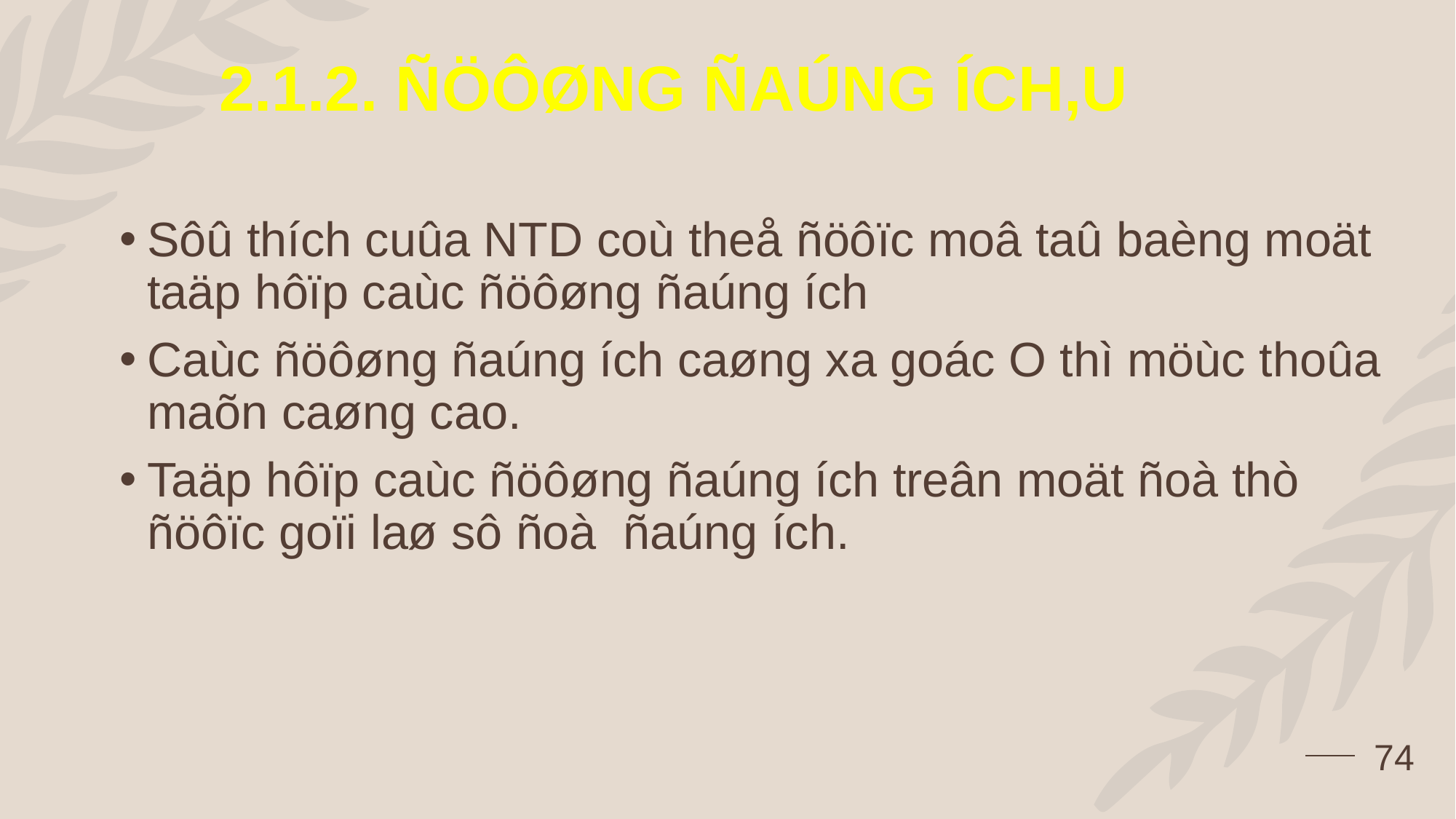

# 2.1.2. ÑÖÔØNG ÑAÚNG ÍCH,U
Sôû thích cuûa NTD coù theå ñöôïc moâ taû baèng moät taäp hôïp caùc ñöôøng ñaúng ích
Caùc ñöôøng ñaúng ích caøng xa goác O thì möùc thoûa maõn caøng cao.
Taäp hôïp caùc ñöôøng ñaúng ích treân moät ñoà thò ñöôïc goïi laø sô ñoà  ñaúng ích.
74